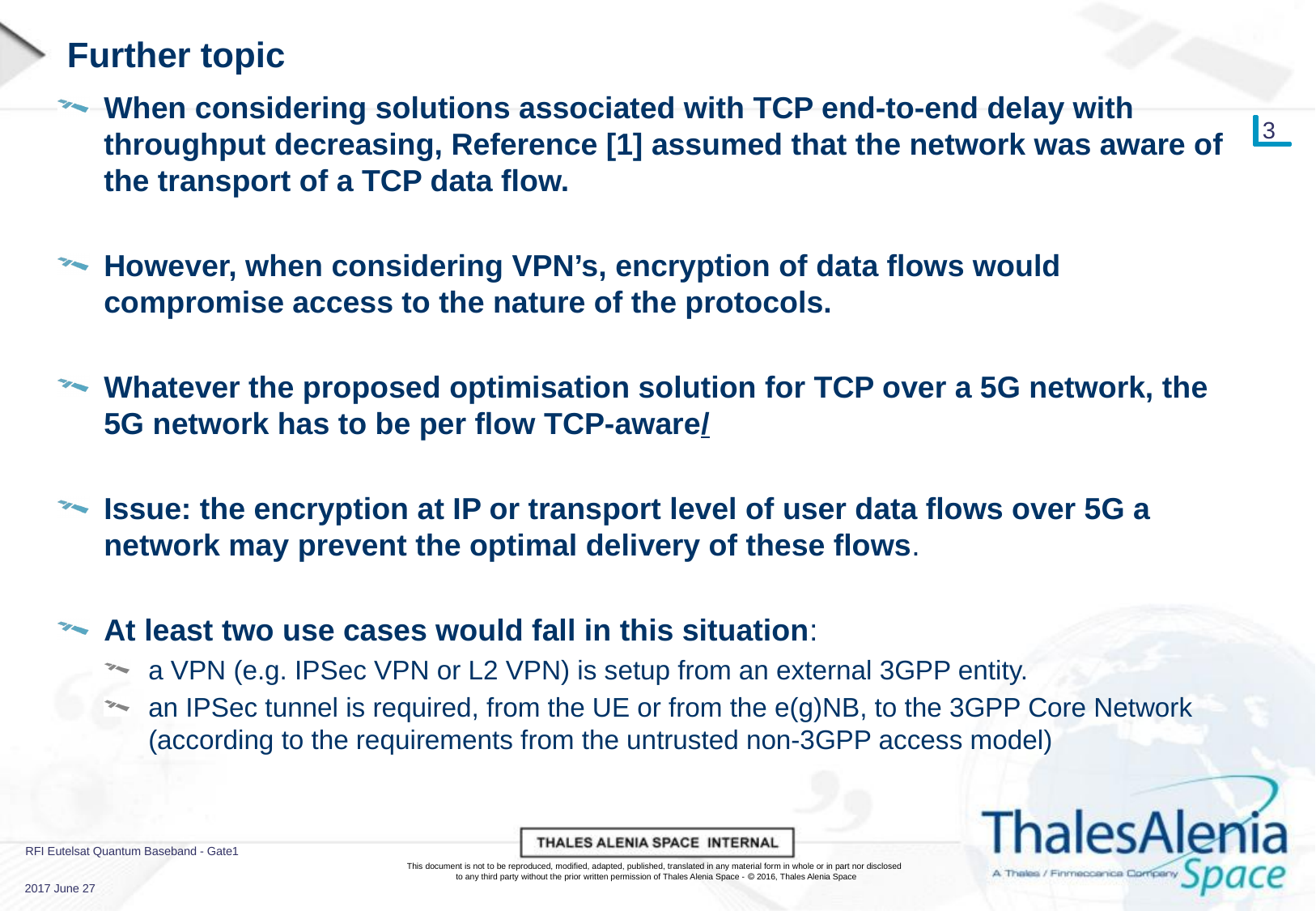

# Further topic
When considering solutions associated with TCP end-to-end delay with throughput decreasing, Reference [1] assumed that the network was aware of the transport of a TCP data flow.

However, when considering VPN’s, encryption of data flows would compromise access to the nature of the protocols.

Whatever the proposed optimisation solution for TCP over a 5G network, the 5G network has to be per flow TCP-aware/

Issue: the encryption at IP or transport level of user data flows over 5G a network may prevent the optimal delivery of these flows.

At least two use cases would fall in this situation:
a VPN (e.g. IPSec VPN or L2 VPN) is setup from an external 3GPP entity.
an IPSec tunnel is required, from the UE or from the e(g)NB, to the 3GPP Core Network  (according to the requirements from the untrusted non-3GPP access model)

RFI Eutelsat Quantum Baseband - Gate1
2017 June 27